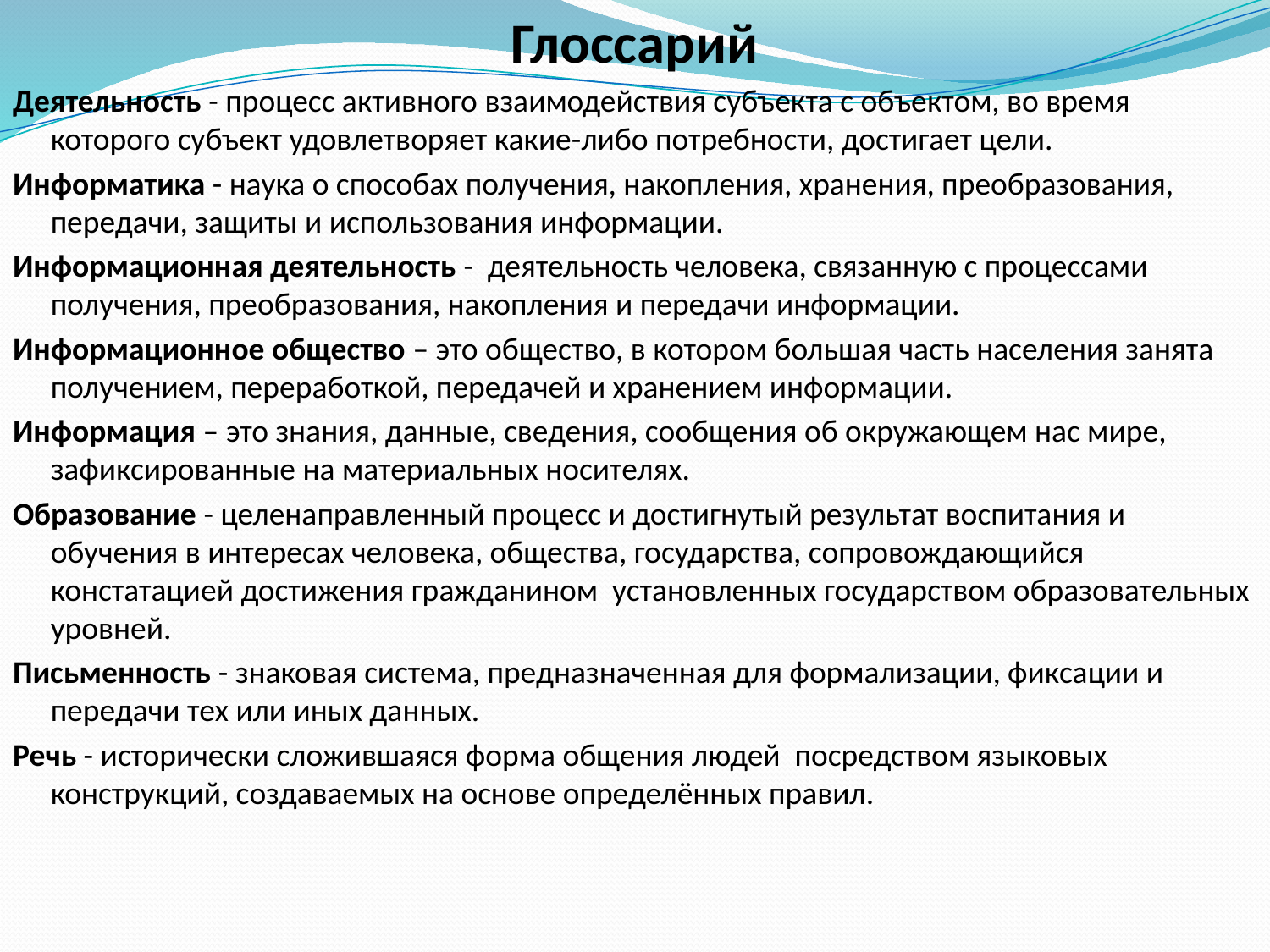

Глоссарий
Деятельность - процесс активного взаимодействия субъекта с объектом, во время которого субъект удовлетворяет какие-либо потребности, достигает цели.
Информатика - наука о способах получения, накопления, хранения, преобразования, передачи, защиты и использования информации.
Информационная деятельность -  деятельность человека, связанную с процессами получения, преобразования, накопления и передачи информации.
Информационное общество – это общество, в котором большая часть населения занята получением, переработкой, передачей и хранением информации.
Информация – это знания, данные, сведения, сообщения об окружающем нас мире, зафиксированные на материальных носителях.
Образование - целенаправленный процесс и достигнутый результат воспитания и обучения в интересах человека, общества, государства, сопровождающийся констатацией достижения гражданином  установленных государством образовательных уровней.
Письменность - знаковая система, предназначенная для формализации, фиксации и передачи тех или иных данных.
Речь - исторически сложившаяся форма общения людей  посредством языковых конструкций, создаваемых на основе определённых правил.